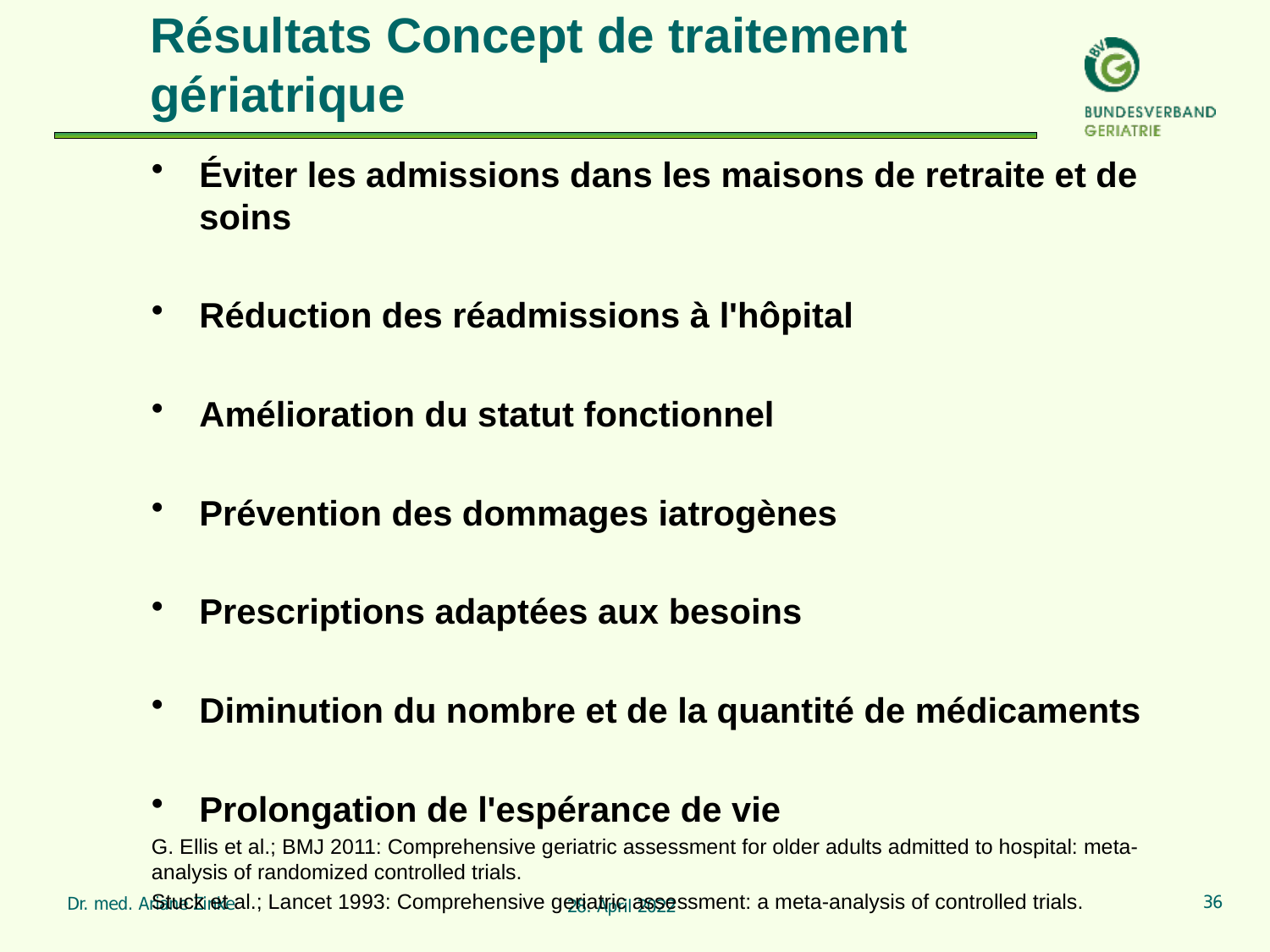

# Résultats Concept de traitement gériatrique

Éviter les admissions dans les maisons de retraite et de soins

Réduction des réadmissions à l'hôpital

Amélioration du statut fonctionnel

Prévention des dommages iatrogènes

Prescriptions adaptées aux besoins

Diminution du nombre et de la quantité de médicaments

Prolongation de l'espérance de vie
G. Ellis et al.; BMJ 2011: Comprehensive geriatric assessment for older adults admitted to hospital: meta-analysis of randomized controlled trials.
Stuck et al.; Lancet 1993: Comprehensive geriatric assessment: a meta-analysis of controlled trials.